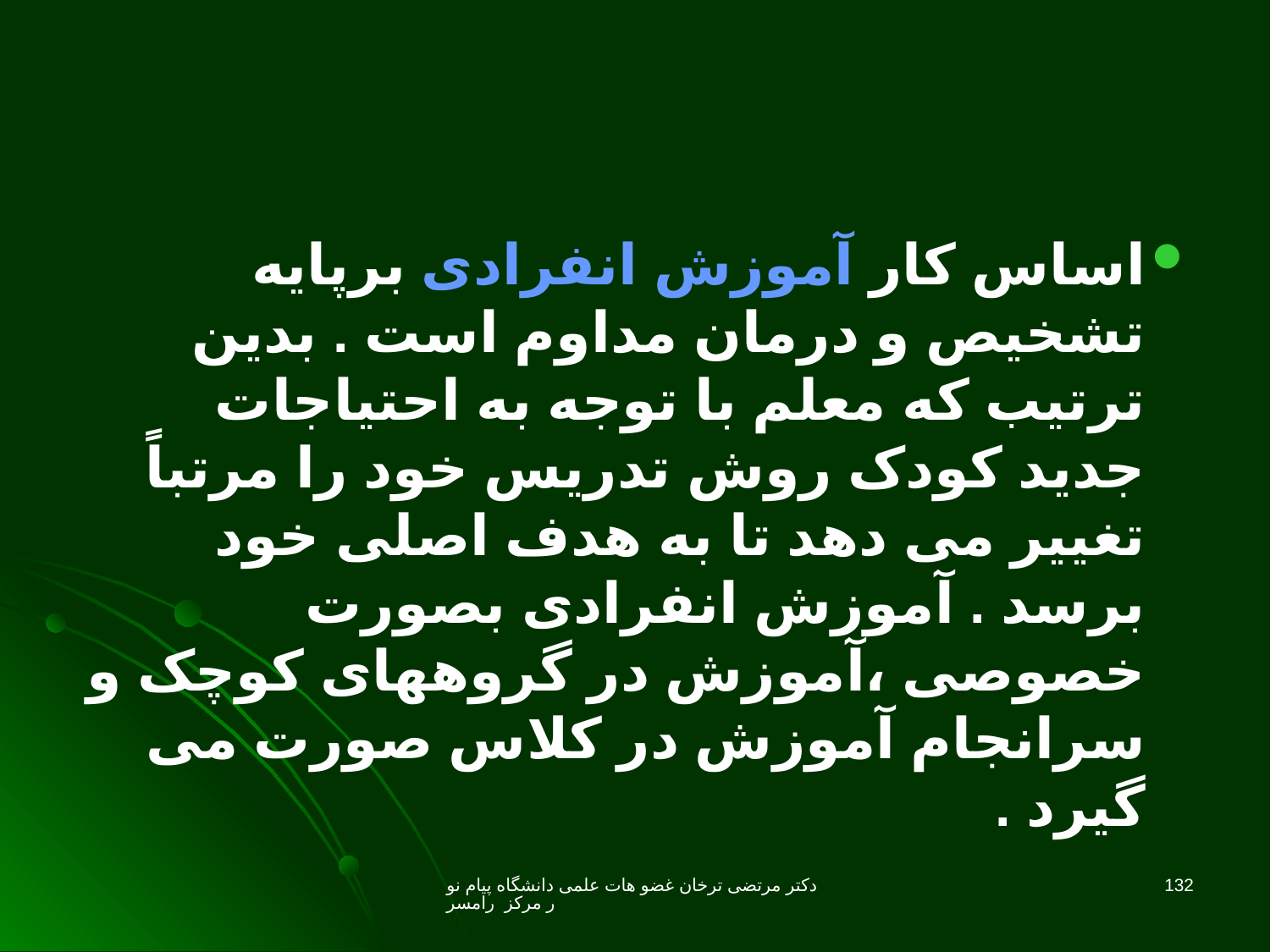

اساس کار آموزش انفرادی برپایه تشخیص و درمان مداوم است . بدین ترتیب که معلم با توجه به احتیاجات جدید کودک روش تدریس خود را مرتباً تغییر می دهد تا به هدف اصلی خود برسد . آموزش انفرادی بصورت خصوصی ،آموزش در گروههای کوچک و سرانجام آموزش در کلاس صورت می گیرد .
دکتر مرتضی ترخان غضو هات علمی دانشگاه پیام نور مرکز رامسر
132